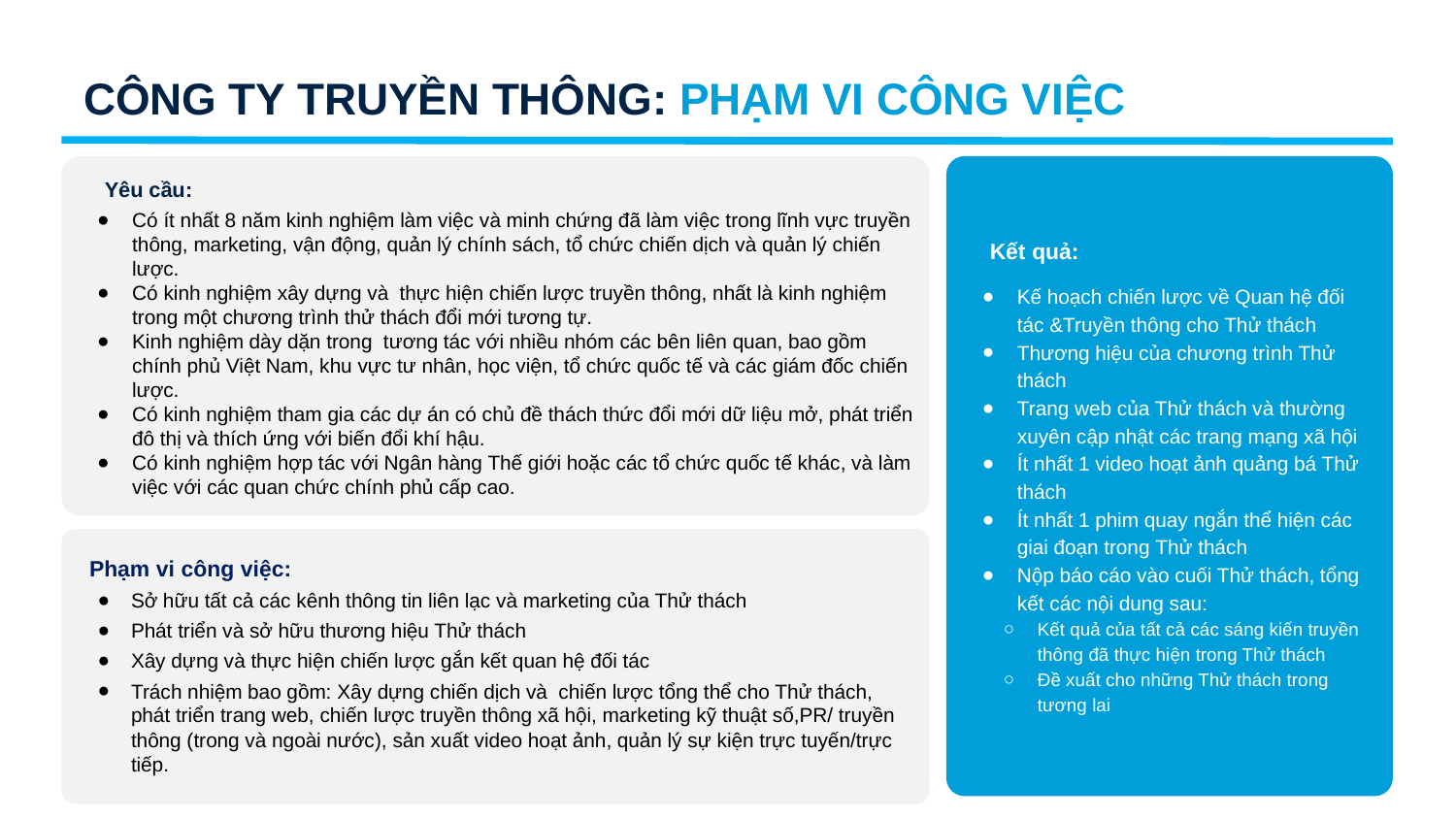

CÔNG TY TRUYỀN THÔNG: PHẠM VI CÔNG VIỆC

Yêu cầu:
Có ít nhất 8 năm kinh nghiệm làm việc và minh chứng đã làm việc trong lĩnh vực truyền thông, marketing, vận động, quản lý chính sách, tổ chức chiến dịch và quản lý chiến lược.
Có kinh nghiệm xây dựng và  thực hiện chiến lược truyền thông, nhất là kinh nghiệm trong một chương trình thử thách đổi mới tương tự.
Kinh nghiệm dày dặn trong  tương tác với nhiều nhóm các bên liên quan, bao gồm chính phủ Việt Nam, khu vực tư nhân, học viện, tổ chức quốc tế và các giám đốc chiến lược.
Có kinh nghiệm tham gia các dự án có chủ đề thách thức đổi mới dữ liệu mở, phát triển đô thị và thích ứng với biến đổi khí hậu.
Có kinh nghiệm hợp tác với Ngân hàng Thế giới hoặc các tổ chức quốc tế khác, và làm việc với các quan chức chính phủ cấp cao.

Kết quả:
Kế hoạch chiến lược về Quan hệ đối tác &Truyền thông cho Thử thách
Thương hiệu của chương trình Thử thách
Trang web của Thử thách và thường xuyên cập nhật các trang mạng xã hội
Ít nhất 1 video hoạt ảnh quảng bá Thử thách
Ít nhất 1 phim quay ngắn thể hiện các giai đoạn trong Thử thách
Nộp báo cáo vào cuối Thử thách, tổng kết các nội dung sau:
Kết quả của tất cả các sáng kiến ​​truyền thông đã thực hiện trong Thử thách
Đề xuất cho những Thử thách trong tương lai
 Phạm vi công việc:
Sở hữu tất cả các kênh thông tin liên lạc và marketing của Thử thách
Phát triển và sở hữu thương hiệu Thử thách
Xây dựng và thực hiện chiến lược gắn kết quan hệ đối tác
Trách nhiệm bao gồm: Xây dựng chiến dịch và  chiến lược tổng thể cho Thử thách, phát triển trang web, chiến lược truyền thông xã hội, marketing kỹ thuật số,PR/ truyền thông (trong và ngoài nước), sản xuất video hoạt ảnh, quản lý sự kiện trực tuyến/trực tiếp.
68